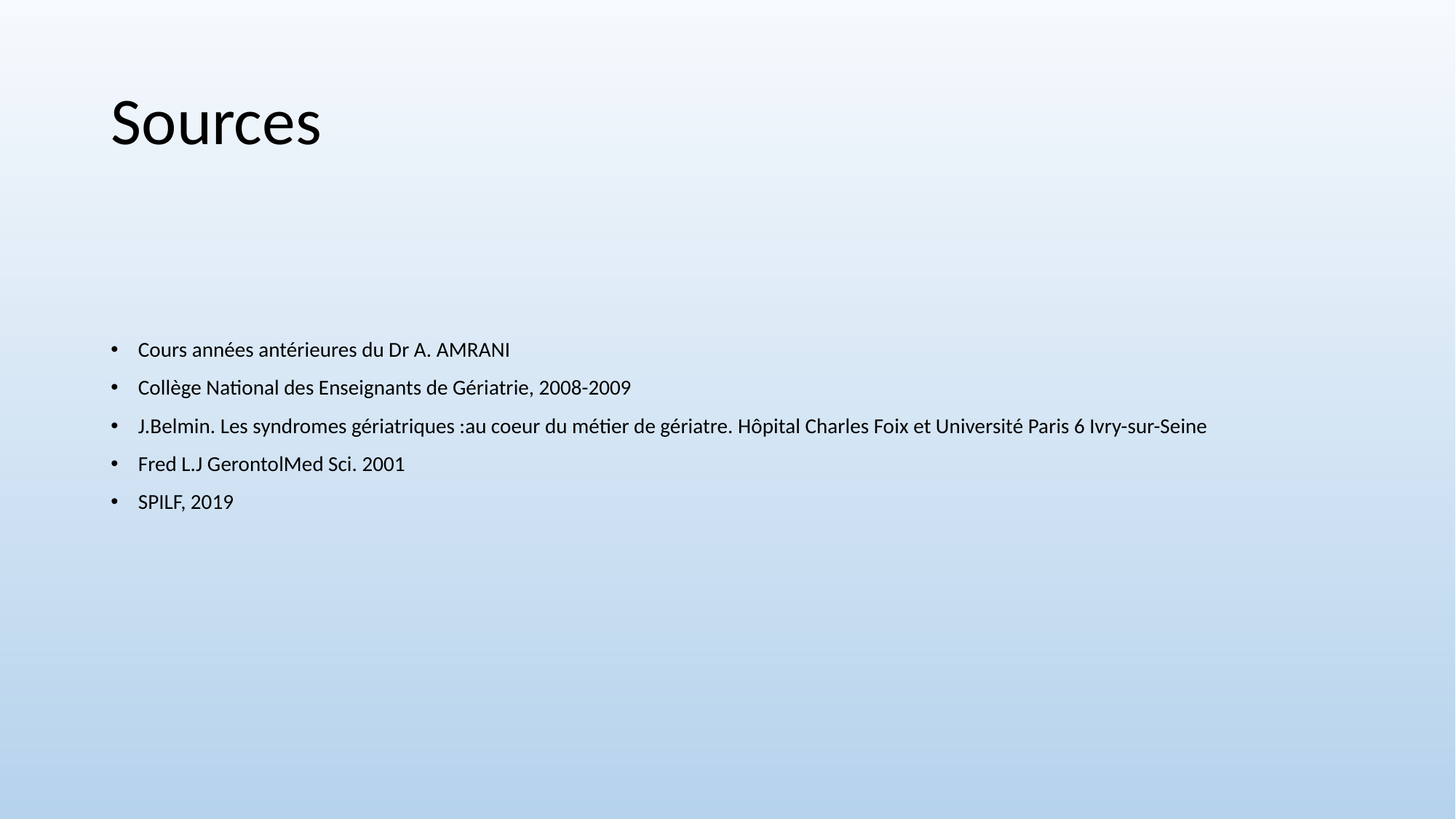

# Sources
Cours années antérieures du Dr A. AMRANI
Collège National des Enseignants de Gériatrie, 2008-2009
J.Belmin. Les syndromes gériatriques :au coeur du métier de gériatre. Hôpital Charles Foix et Université Paris 6 Ivry-sur-Seine
Fred L.J GerontolMed Sci. 2001
SPILF, 2019